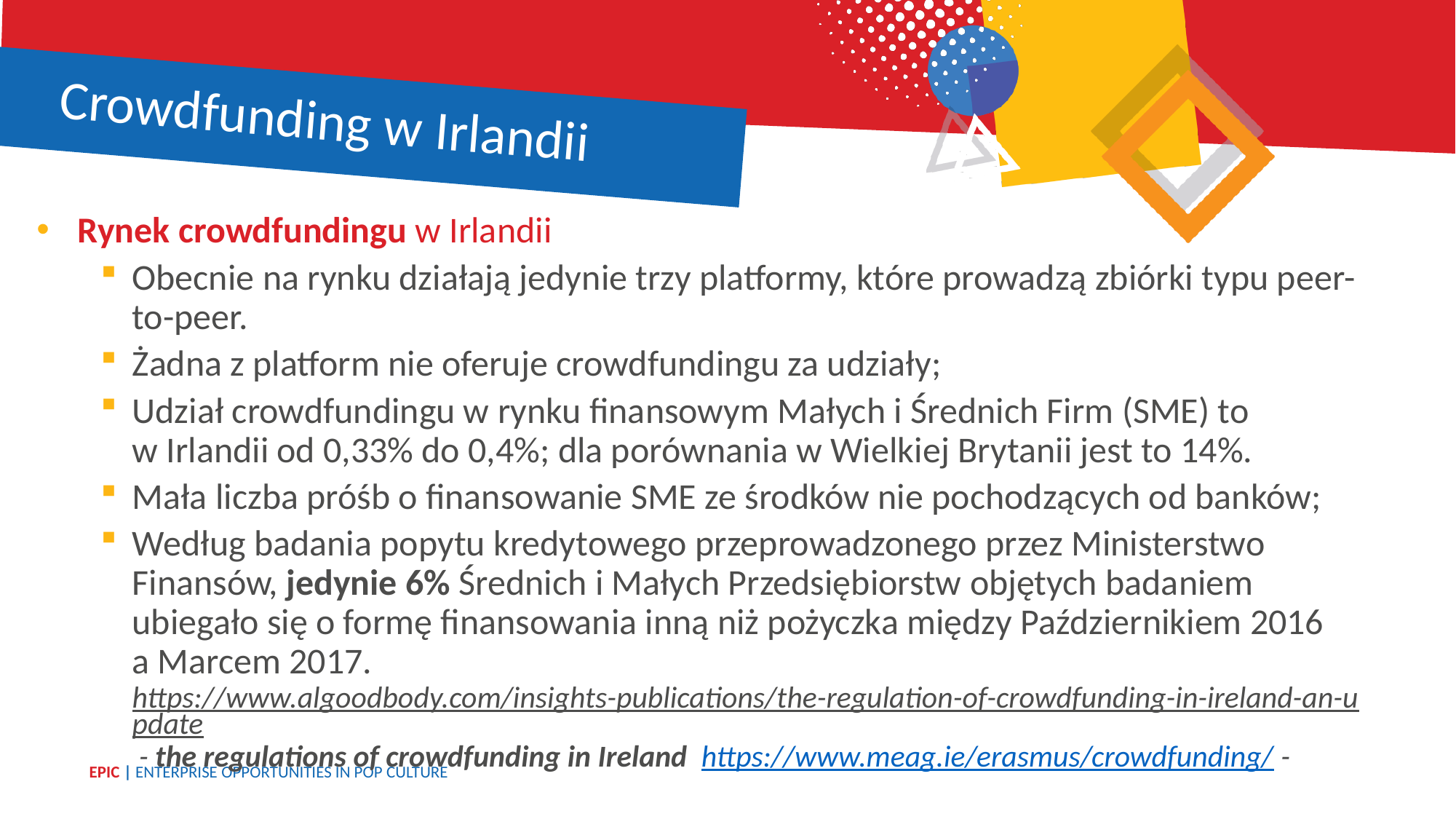

Crowdfunding w Irlandii
Rynek crowdfundingu w Irlandii
Obecnie na rynku działają jedynie trzy platformy, które prowadzą zbiórki typu peer-to-peer.
Żadna z platform nie oferuje crowdfundingu za udziały;
Udział crowdfundingu w rynku finansowym Małych i Średnich Firm (SME) to
w Irlandii od 0,33% do 0,4%; dla porównania w Wielkiej Brytanii jest to 14%.
Mała liczba próśb o finansowanie SME ze środków nie pochodzących od banków;
Według badania popytu kredytowego przeprowadzonego przez Ministerstwo Finansów, jedynie 6% Średnich i Małych Przedsiębiorstw objętych badaniem ubiegało się o formę finansowania inną niż pożyczka między Październikiem 2016
a Marcem 2017.
https://www.algoodbody.com/insights-publications/the-regulation-of-crowdfunding-in-ireland-an-update - the regulations of crowdfunding in Ireland  https://www.meag.ie/erasmus/crowdfunding/ -